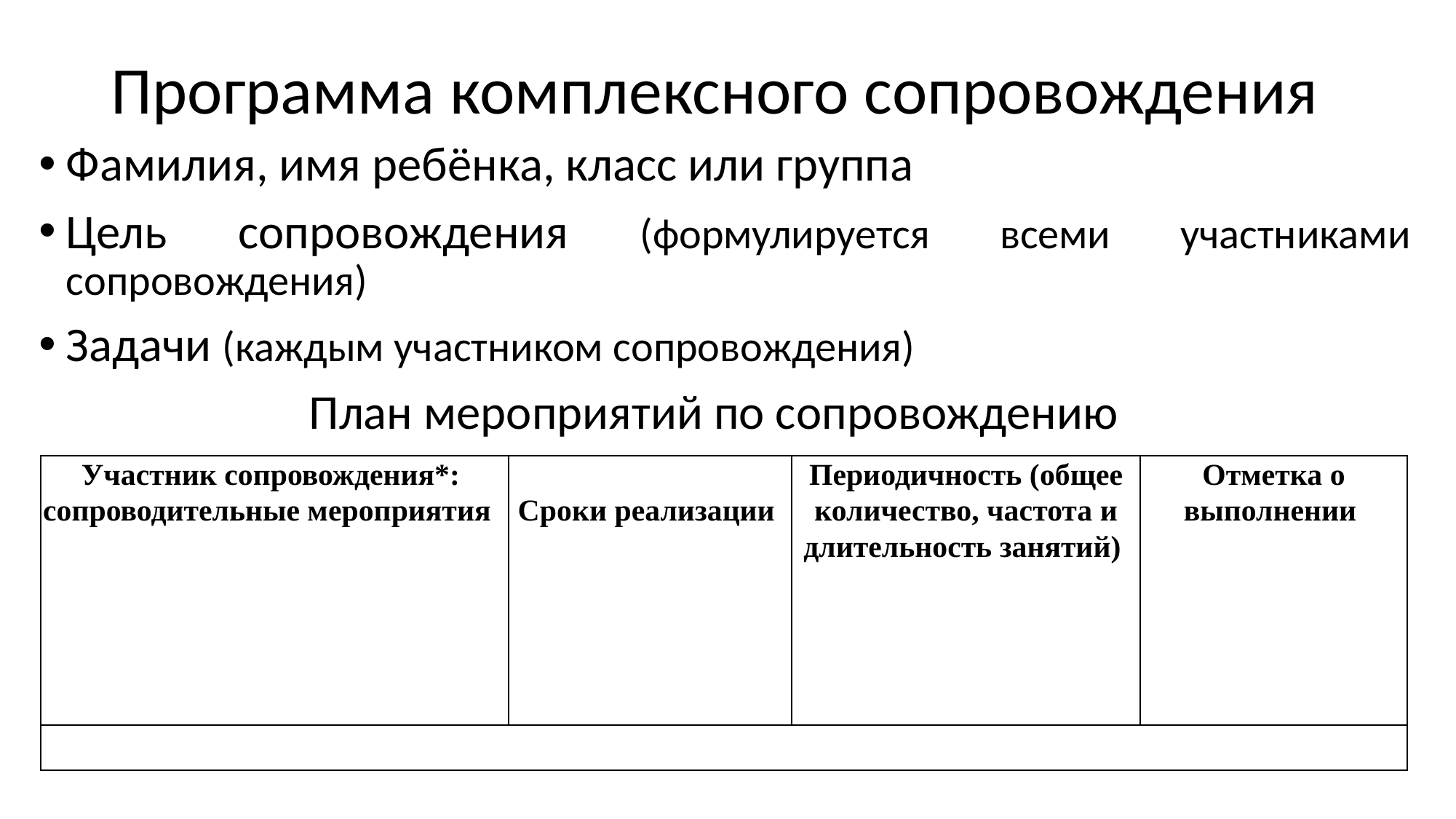

# Программа комплексного сопровождения
Фамилия, имя ребёнка, класс или группа
Цель сопровождения (формулируется всеми участниками сопровождения)
Задачи (каждым участником сопровождения)
План мероприятий по сопровождению

| Участник сопровождения\*:  сопроводительные мероприятия | Сроки реализации | Периодичность (общее количество, частота и длительность занятий) | Отметка о выполнении |
| --- | --- | --- | --- |
|  |  |  |  |